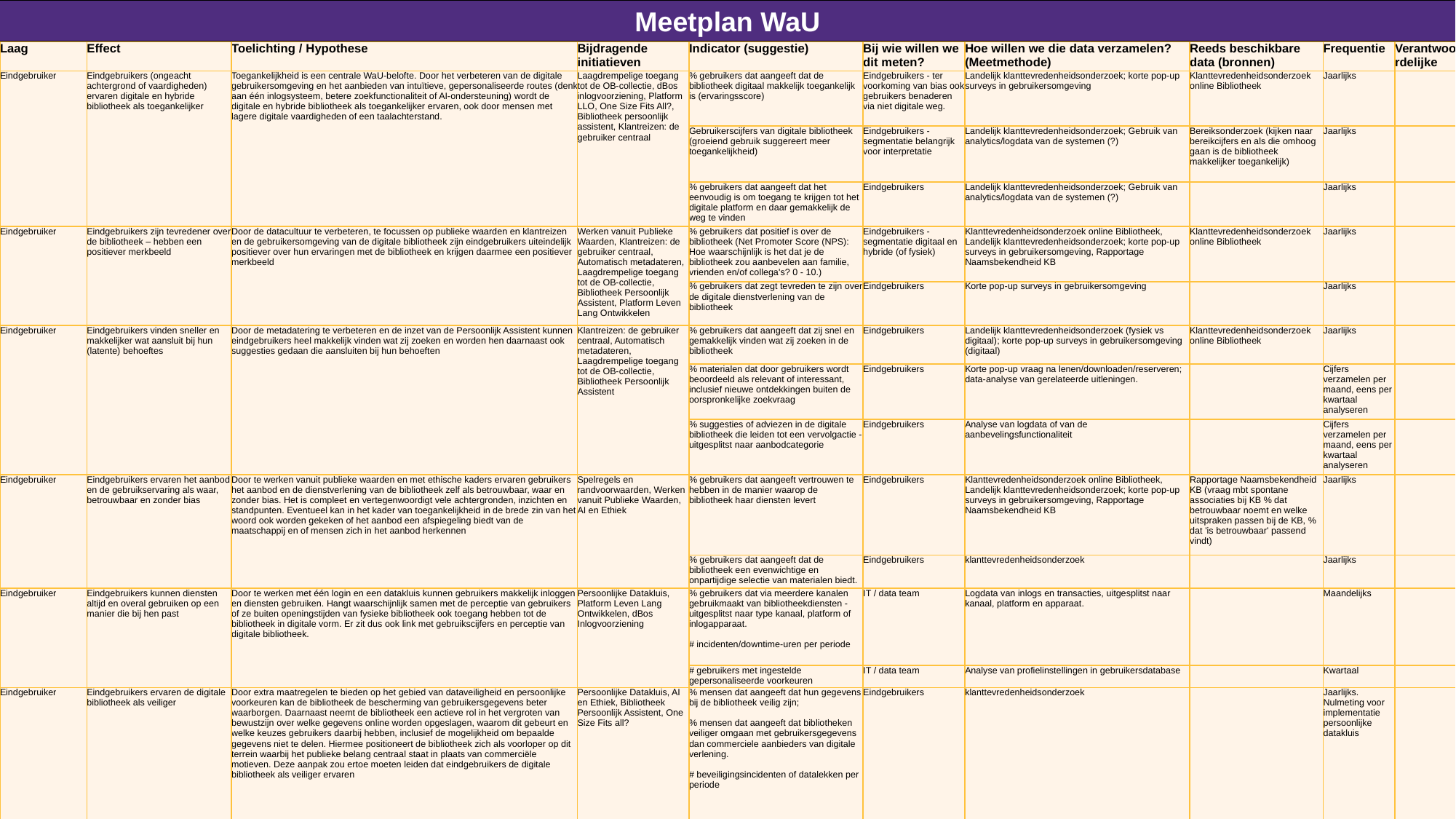

Meetplan WaU

| Laag | Effect | Toelichting / Hypothese | Bijdragende initiatieven | Indicator (suggestie) | Bij wie willen we dit meten? | Hoe willen we die data verzamelen? (Meetmethode) | Reeds beschikbare data (bronnen) | Frequentie | Verantwoordelijke |
| --- | --- | --- | --- | --- | --- | --- | --- | --- | --- |
| Eindgebruiker | Eindgebruikers (ongeacht achtergrond of vaardigheden) ervaren digitale en hybride bibliotheek als toegankelijker | Toegankelijkheid is een centrale WaU-belofte. Door het verbeteren van de digitale gebruikersomgeving en het aanbieden van intuïtieve, gepersonaliseerde routes (denk aan één inlogsysteem, betere zoekfunctionaliteit of AI-ondersteuning) wordt de digitale en hybride bibliotheek als toegankelijker ervaren, ook door mensen met lagere digitale vaardigheden of een taalachterstand. | Laagdrempelige toegang tot de OB-collectie, dBos inlogvoorziening, Platform LLO, One Size Fits All?, Bibliotheek persoonlijk assistent, Klantreizen: de gebruiker centraal | % gebruikers dat aangeeft dat de bibliotheek digitaal makkelijk toegankelijk is (ervaringsscore) | Eindgebruikers - ter voorkoming van bias ook gebruikers benaderen via niet digitale weg. | Landelijk klanttevredenheidsonderzoek; korte pop-up surveys in gebruikersomgeving | Klanttevredenheidsonderzoek online Bibliotheek | Jaarlijks |  |
|  |  |  |  | Gebruikerscijfers van digitale bibliotheek (groeiend gebruik suggereert meer toegankelijkheid) | Eindgebruikers - segmentatie belangrijk voor interpretatie | Landelijk klanttevredenheidsonderzoek; Gebruik van analytics/logdata van de systemen (?) | Bereiksonderzoek (kijken naar bereikcijfers en als die omhoog gaan is de bibliotheek makkelijker toegankelijk) | Jaarlijks |  |
|  |  |  |  | % gebruikers dat aangeeft dat het eenvoudig is om toegang te krijgen tot het digitale platform en daar gemakkelijk de weg te vinden | Eindgebruikers | Landelijk klanttevredenheidsonderzoek; Gebruik van analytics/logdata van de systemen (?) |  | Jaarlijks |  |
| Eindgebruiker | Eindgebruikers zijn tevredener over de bibliotheek – hebben een positiever merkbeeld | Door de datacultuur te verbeteren, te focussen op publieke waarden en klantreizen en de gebruikersomgeving van de digitale bibliotheek zijn eindgebruikers uiteindelijk positiever over hun ervaringen met de bibliotheek en krijgen daarmee een positiever merkbeeld | Werken vanuit Publieke Waarden, Klantreizen: de gebruiker centraal, Automatisch metadateren, Laagdrempelige toegang tot de OB-collectie, Bibliotheek Persoonlijk Assistent, Platform Leven Lang Ontwikkelen | % gebruikers dat positief is over de bibliotheek (Net Promoter Score (NPS): Hoe waarschijnlijk is het dat je de bibliotheek zou aanbevelen aan familie, vrienden en/of collega's? 0 - 10.) | Eindgebruikers - segmentatie digitaal en hybride (of fysiek) | Klanttevredenheidsonderzoek online Bibliotheek, Landelijk klanttevredenheidsonderzoek; korte pop-up surveys in gebruikersomgeving, Rapportage Naamsbekendheid KB | Klanttevredenheidsonderzoek online Bibliotheek | Jaarlijks |  |
|  |  |  |  | % gebruikers dat zegt tevreden te zijn over de digitale dienstverlening van de bibliotheek | Eindgebruikers | Korte pop-up surveys in gebruikersomgeving |  | Jaarlijks |  |
| Eindgebruiker | Eindgebruikers vinden sneller en makkelijker wat aansluit bij hun (latente) behoeftes | Door de metadatering te verbeteren en de inzet van de Persoonlijk Assistent kunnen eindgebruikers heel makkelijk vinden wat zij zoeken en worden hen daarnaast ook suggesties gedaan die aansluiten bij hun behoeften | Klantreizen: de gebruiker centraal, Automatisch metadateren, Laagdrempelige toegang tot de OB-collectie, Bibliotheek Persoonlijk Assistent | % gebruikers dat aangeeft dat zij snel en gemakkelijk vinden wat zij zoeken in de bibliotheek | Eindgebruikers | Landelijk klanttevredenheidsonderzoek (fysiek vs digitaal); korte pop-up surveys in gebruikersomgeving (digitaal) | Klanttevredenheidsonderzoek online Bibliotheek | Jaarlijks |  |
|  |  |  |  | % materialen dat door gebruikers wordt beoordeeld als relevant of interessant, inclusief nieuwe ontdekkingen buiten de oorspronkelijke zoekvraag | Eindgebruikers | Korte pop-up vraag na lenen/downloaden/reserveren; data-analyse van gerelateerde uitleningen. |  | Cijfers verzamelen per maand, eens per kwartaal analyseren |  |
|  |  |  |  | % suggesties of adviezen in de digitale bibliotheek die leiden tot een vervolgactie - uitgesplitst naar aanbodcategorie | Eindgebruikers | Analyse van logdata of van de aanbevelingsfunctionaliteit |  | Cijfers verzamelen per maand, eens per kwartaal analyseren |  |
| Eindgebruiker | Eindgebruikers ervaren het aanbod en de gebruikservaring als waar, betrouwbaar en zonder bias | Door te werken vanuit publieke waarden en met ethische kaders ervaren gebruikers het aanbod en de dienstverlening van de bibliotheek zelf als betrouwbaar, waar en zonder bias. Het is compleet en vertegenwoordigt vele achtergronden, inzichten en standpunten. Eventueel kan in het kader van toegankelijkheid in de brede zin van het woord ook worden gekeken of het aanbod een afspiegeling biedt van de maatschappij en of mensen zich in het aanbod herkennen | Spelregels en randvoorwaarden, Werken vanuit Publieke Waarden, AI en Ethiek | % gebruikers dat aangeeft vertrouwen te hebben in de manier waarop de bibliotheek haar diensten levert | Eindgebruikers | Klanttevredenheidsonderzoek online Bibliotheek, Landelijk klanttevredenheidsonderzoek; korte pop-up surveys in gebruikersomgeving, Rapportage Naamsbekendheid KB | Rapportage Naamsbekendheid KB (vraag mbt spontane associaties bij KB % dat betrouwbaar noemt en welke uitspraken passen bij de KB, % dat 'is betrouwbaar' passend vindt) | Jaarlijks |  |
|  |  |  |  | % gebruikers dat aangeeft dat de bibliotheek een evenwichtige en onpartijdige selectie van materialen biedt. | Eindgebruikers | klanttevredenheidsonderzoek |  | Jaarlijks |  |
| Eindgebruiker | Eindgebruikers kunnen diensten altijd en overal gebruiken op een manier die bij hen past | Door te werken met één login en een datakluis kunnen gebruikers makkelijk inloggen en diensten gebruiken. Hangt waarschijnlijk samen met de perceptie van gebruikers of ze buiten openingstijden van fysieke bibliotheek ook toegang hebben tot de bibliotheek in digitale vorm. Er zit dus ook link met gebruikscijfers en perceptie van digitale bibliotheek. | Persoonlijke Datakluis, Platform Leven Lang Ontwikkelen, dBos Inlogvoorziening | % gebruikers dat via meerdere kanalen gebruikmaakt van bibliotheekdiensten - uitgesplitst naar type kanaal, platform of inlogapparaat. # incidenten/downtime-uren per periode | IT / data team | Logdata van inlogs en transacties, uitgesplitst naar kanaal, platform en apparaat. |  | Maandelijks |  |
|  |  |  |  | # gebruikers met ingestelde gepersonaliseerde voorkeuren | IT / data team | Analyse van profielinstellingen in gebruikersdatabase |  | Kwartaal |  |
| Eindgebruiker | Eindgebruikers ervaren de digitale bibliotheek als veiliger | Door extra maatregelen te bieden op het gebied van dataveiligheid en persoonlijke voorkeuren kan de bibliotheek de bescherming van gebruikersgegevens beter waarborgen. Daarnaast neemt de bibliotheek een actieve rol in het vergroten van bewustzijn over welke gegevens online worden opgeslagen, waarom dit gebeurt en welke keuzes gebruikers daarbij hebben, inclusief de mogelijkheid om bepaalde gegevens niet te delen. Hiermee positioneert de bibliotheek zich als voorloper op dit terrein waarbij het publieke belang centraal staat in plaats van commerciële motieven. Deze aanpak zou ertoe moeten leiden dat eindgebruikers de digitale bibliotheek als veiliger ervaren | Persoonlijke Datakluis, AI en Ethiek, Bibliotheek Persoonlijk Assistent, One Size Fits all? | % mensen dat aangeeft dat hun gegevens bij de bibliotheek veilig zijn; % mensen dat aangeeft dat bibliotheken veiliger omgaan met gebruikersgegevens dan commerciele aanbieders van digitale verlening. # beveiligingsincidenten of datalekken per periode | Eindgebruikers | klanttevredenheidsonderzoek |  | Jaarlijks. Nulmeting voor implementatie persoonlijke datakluis |  |